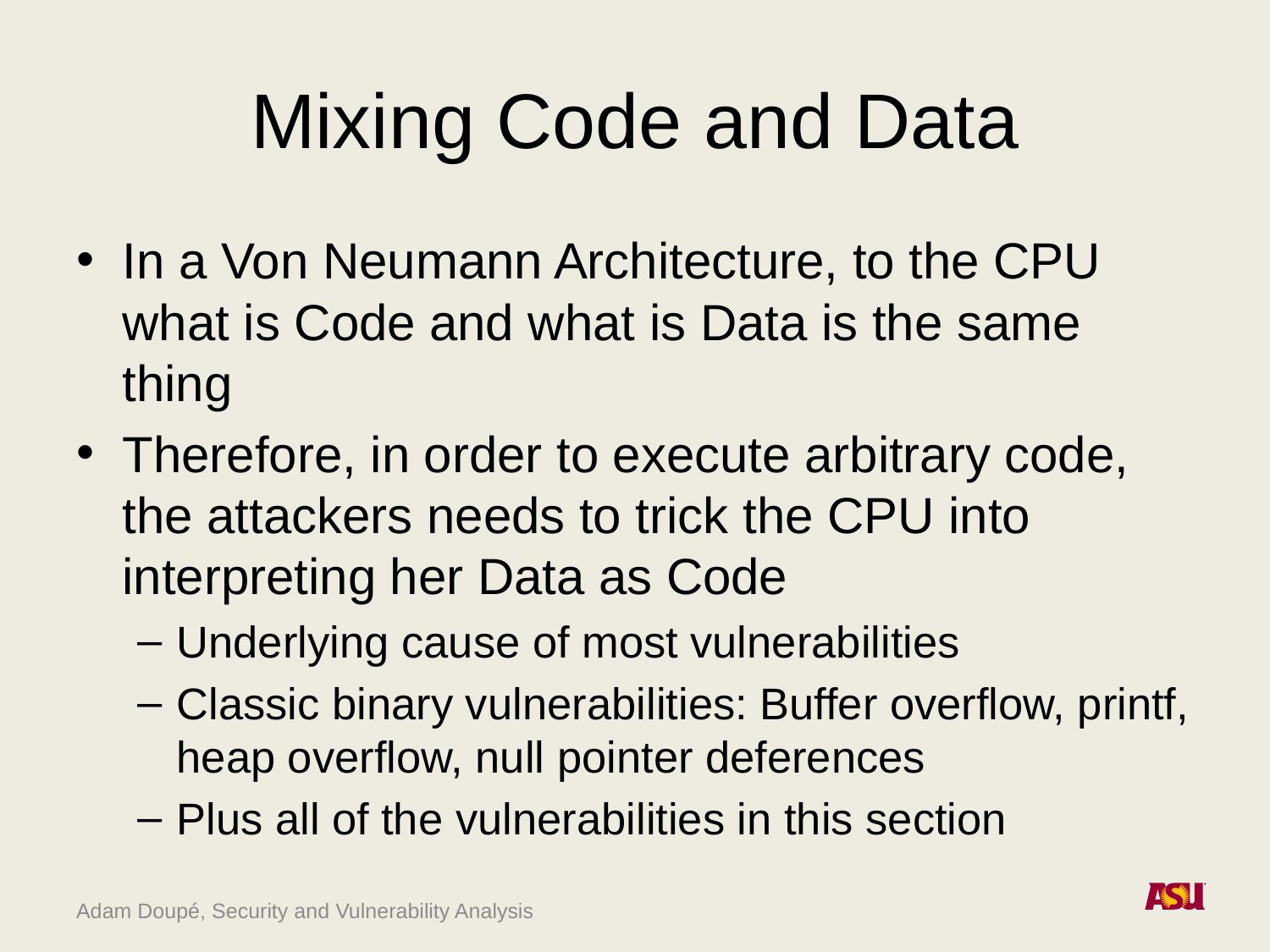

# Mixing Code and Data
In a Von Neumann Architecture, to the CPU what is Code and what is Data is the same thing
Therefore, in order to execute arbitrary code, the attackers needs to trick the CPU into interpreting her Data as Code
Underlying cause of most vulnerabilities
Classic binary vulnerabilities: Buffer overflow, printf, heap overflow, null pointer deferences
Plus all of the vulnerabilities in this section